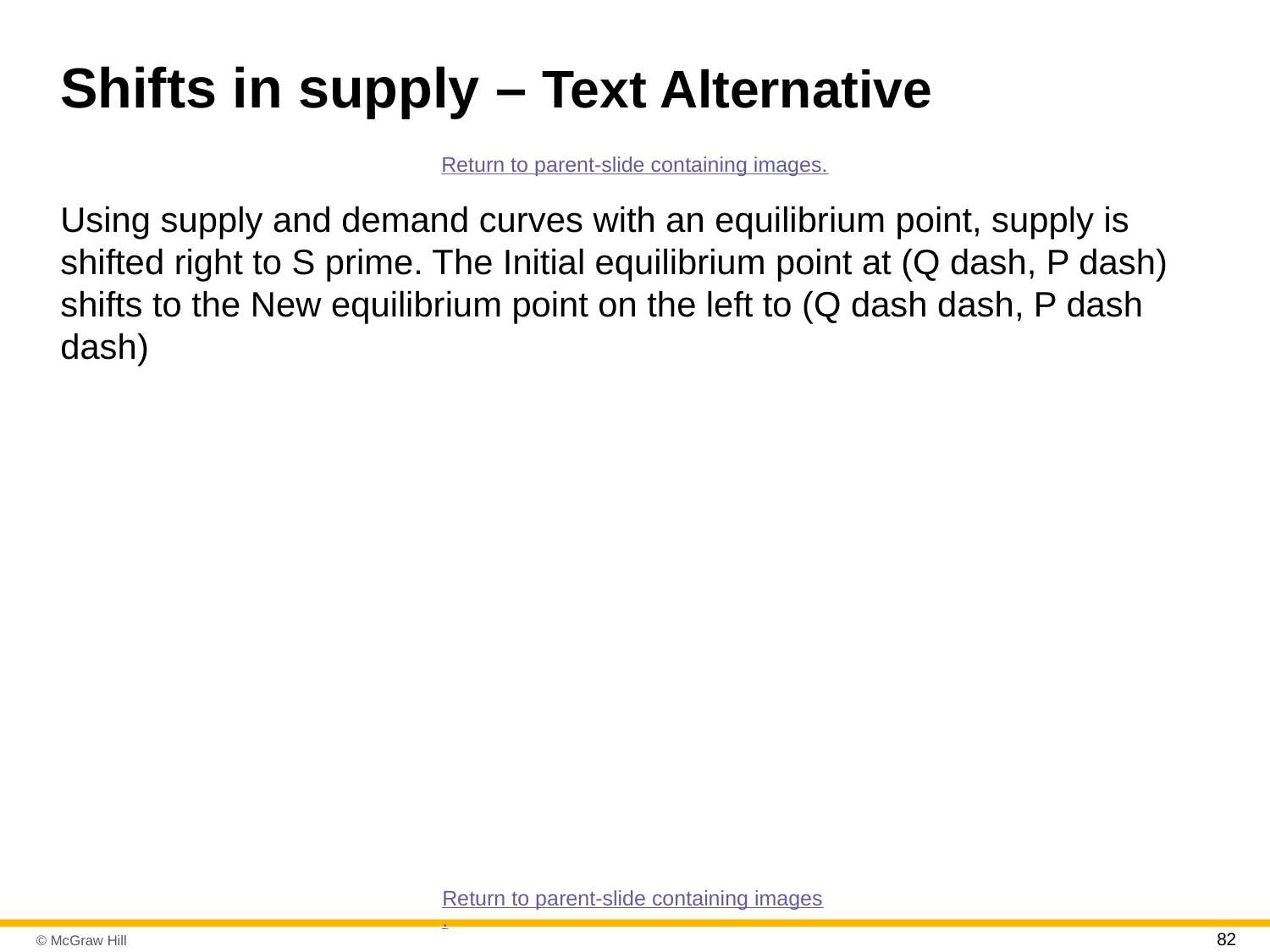

# Shifts in supply – Text Alternative
Return to parent-slide containing images.
Using supply and demand curves with an equilibrium point, supply is shifted right to S prime. The Initial equilibrium point at (Q dash, P dash) shifts to the New equilibrium point on the left to (Q dash dash, P dash dash)
Return to parent-slide containing images.